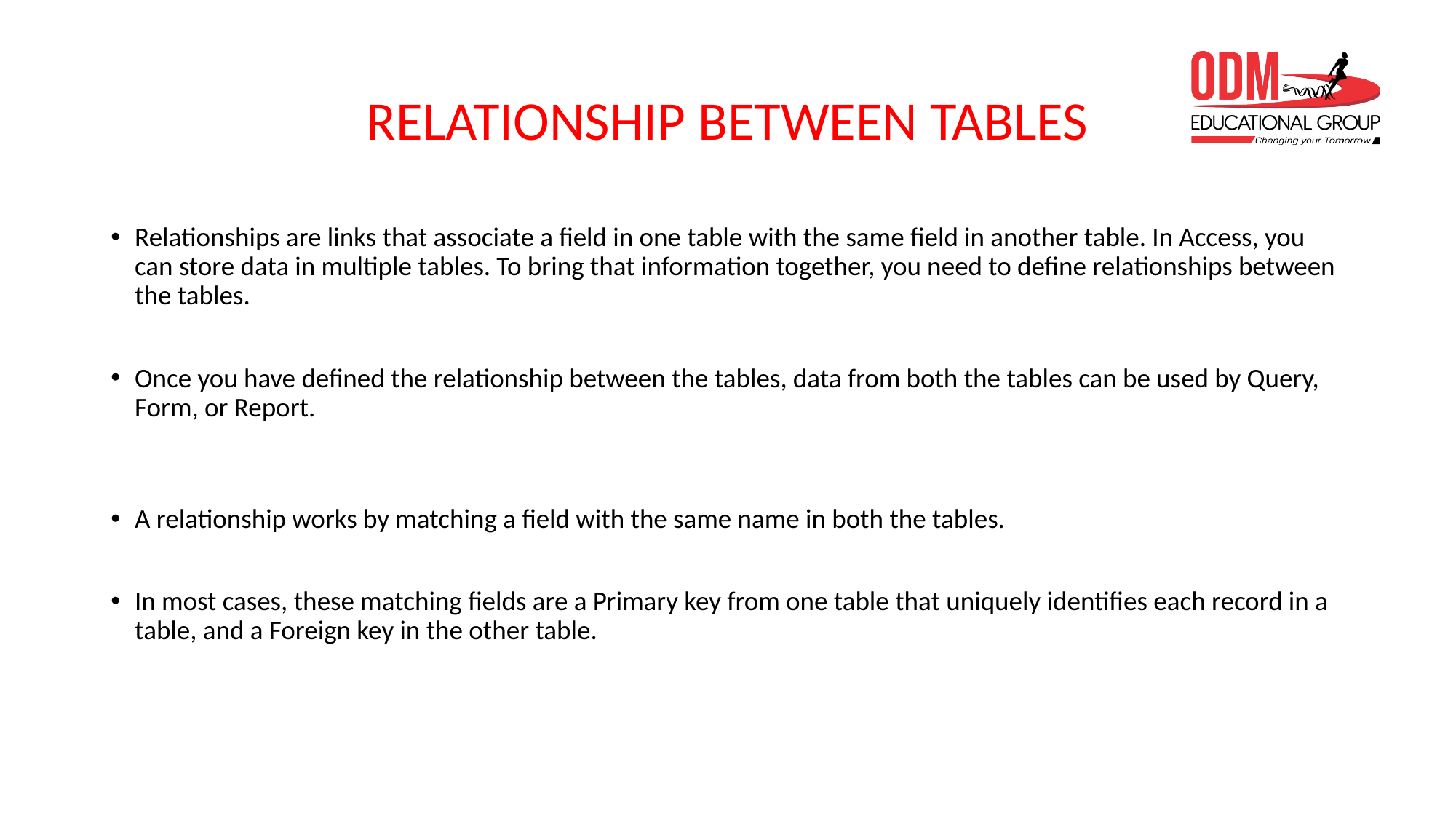

# RELATIONSHIP BETWEEN TABLES

Relationships are links that associate a field in one table with the same field in another table. In Access, you can store data in multiple tables. To bring that information together, you need to define relationships between the tables.

Once you have defined the relationship between the tables, data from both the tables can be used by Query, Form, or Report.

A relationship works by matching a field with the same name in both the tables.

In most cases, these matching fields are a Primary key from one table that uniquely identifies each record in a table, and a Foreign key in the other table.